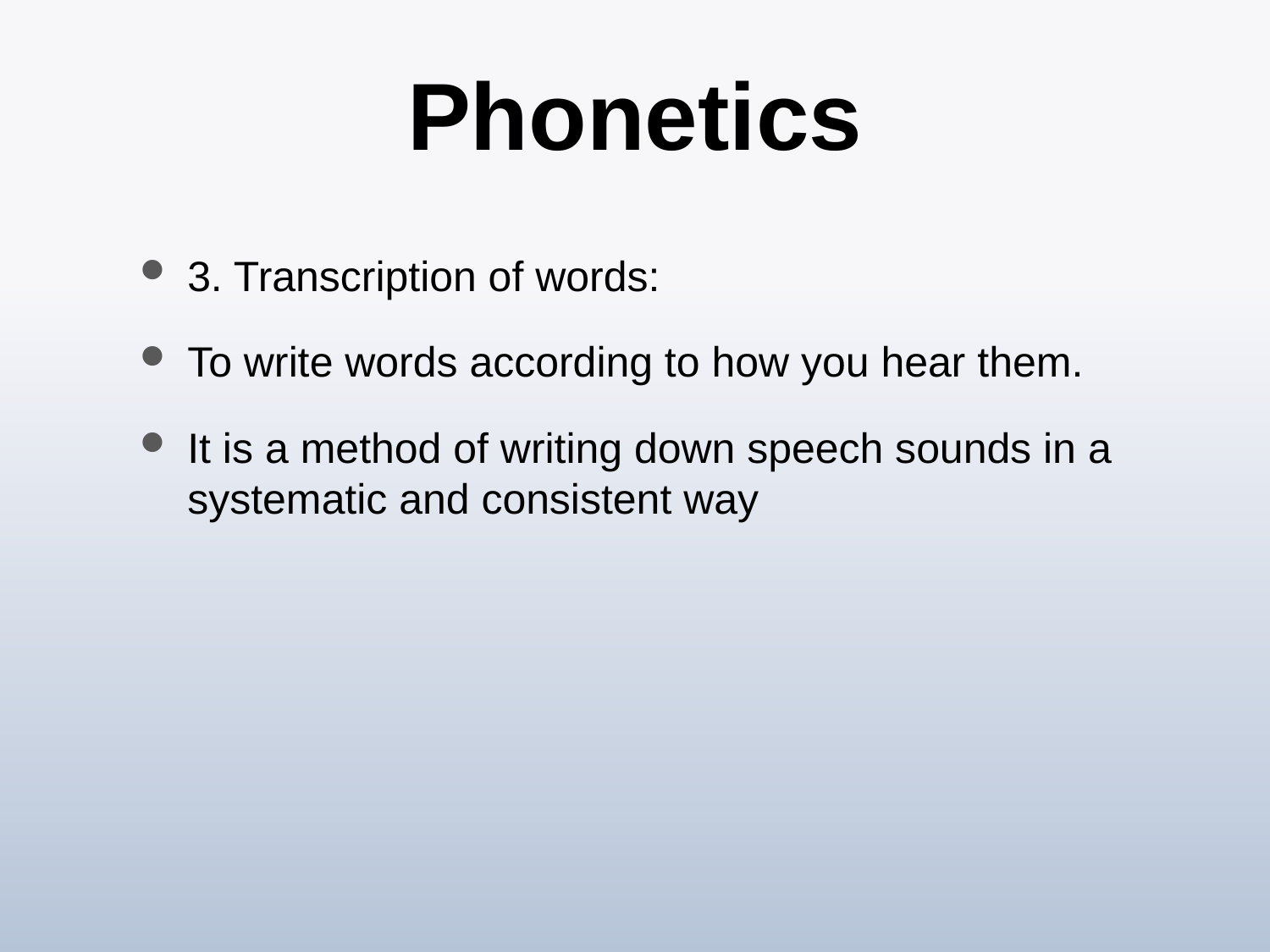

# Phonetics
3. Transcription of words:
To write words according to how you hear them.
It is a method of writing down speech sounds in a systematic and consistent way